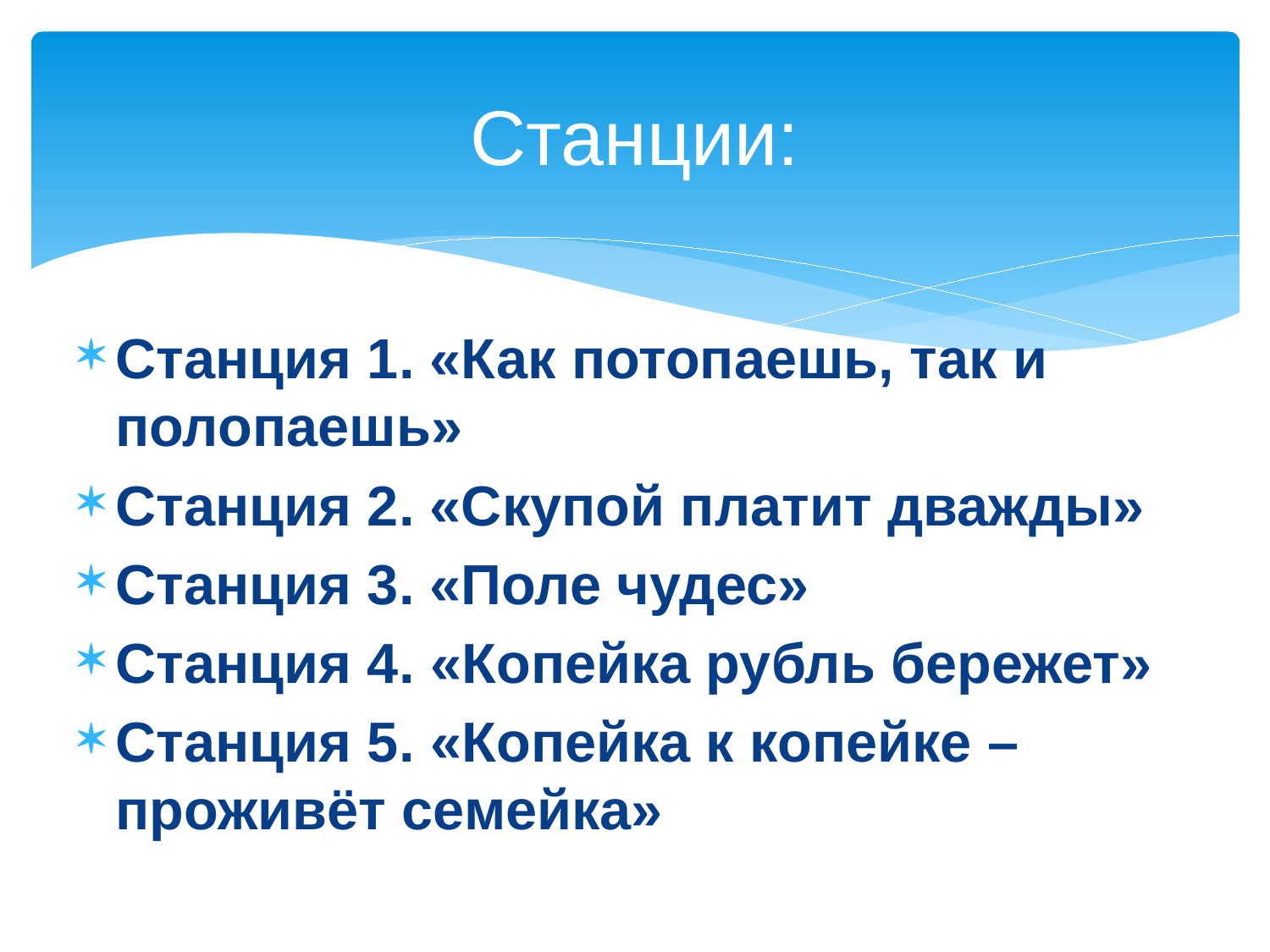

# Станции:
Станция 1. «Как потопаешь, так и полопаешь»
Станция 2. «Скупой платит дважды»
Станция 3. «Поле чудес»
Станция 4. «Копейка рубль бережет»
Станция 5. «Копейка к копейке – проживёт семейка»